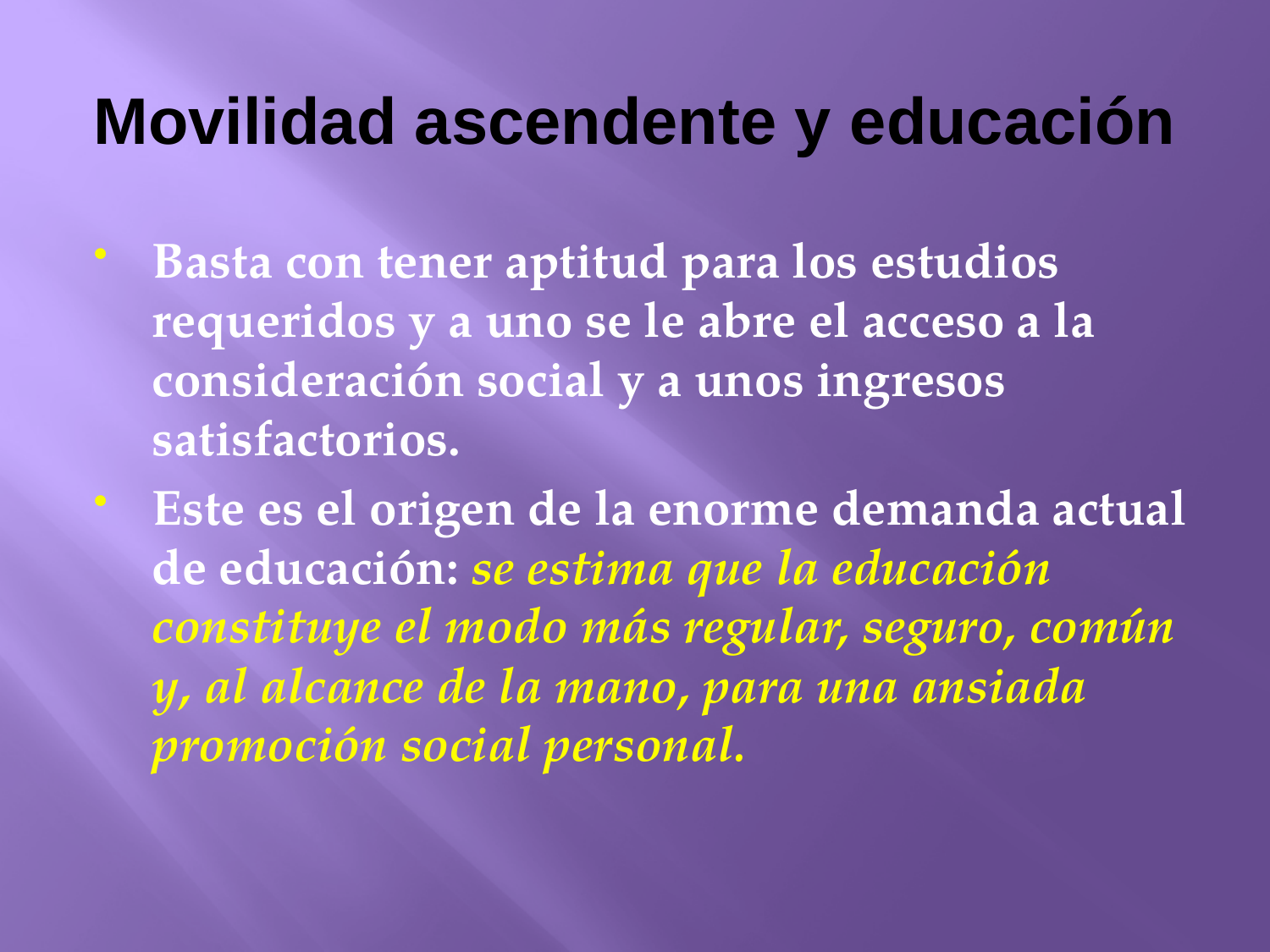

# Movilidad ascendente y educación
Basta con tener aptitud para los estudios requeridos y a uno se le abre el acceso a la consideración social y a unos ingresos satisfactorios.
Este es el origen de la enorme demanda actual de educación: se estima que la educación constituye el modo más regular, seguro, común y, al alcance de la mano, para una ansiada promoción social personal.